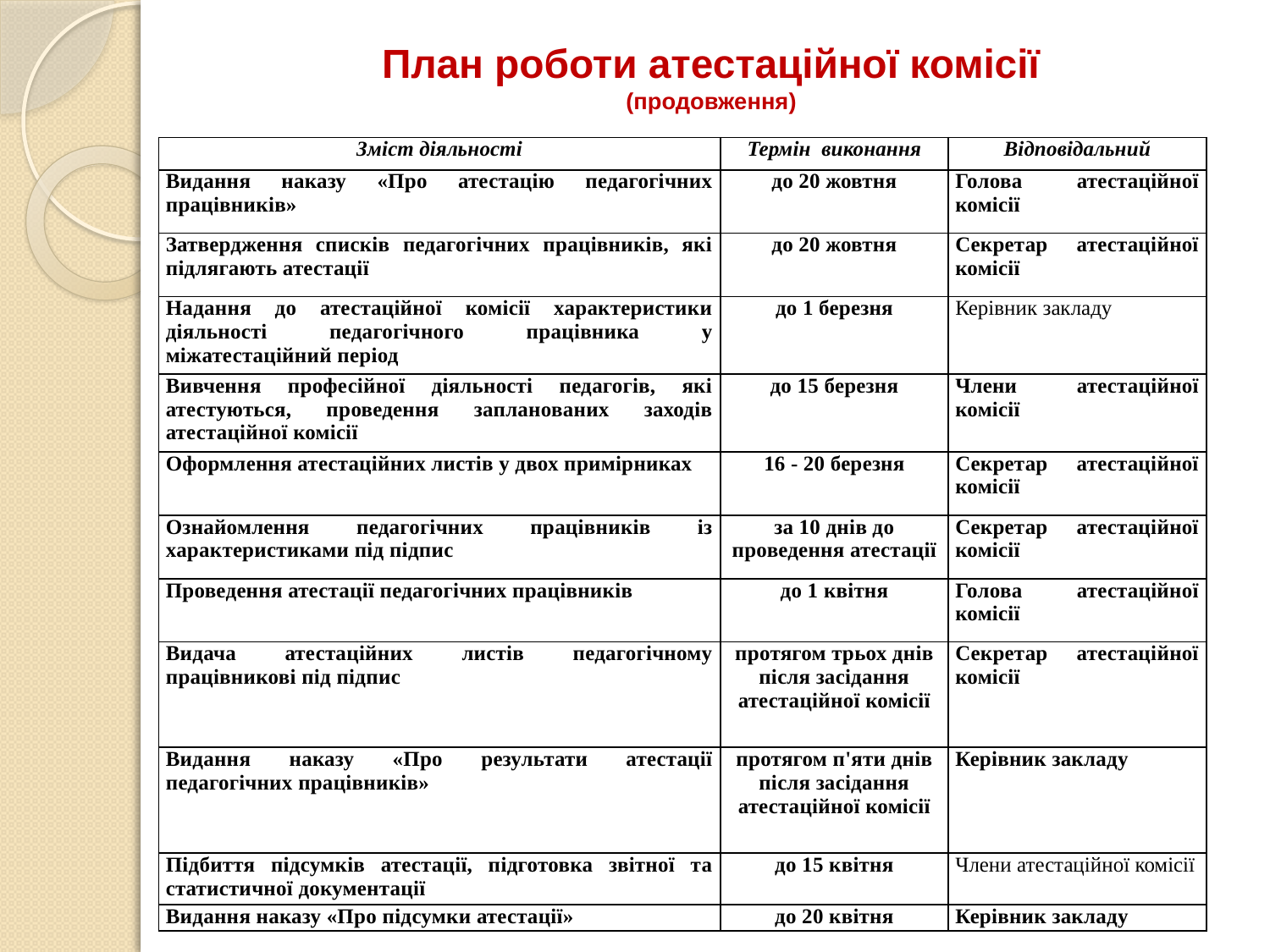

# План роботи атестаційної комісії (продовження)
| Зміст діяльності | Термін виконання | Відповідальний |
| --- | --- | --- |
| Видання наказу «Про атестацію педагогічних працівників» | до 20 жовтня | Голова атестаційної комісії |
| Затвердження списків педагогічних працівників, які підлягають атестації | до 20 жовтня | Секретар атестаційної комісії |
| Надання до атестаційної комісії характеристики діяльності педагогічного працівника у міжатестаційний період | до 1 березня | Керівник закладу |
| Вивчення професійної діяльності педагогів, які атестуються, проведення запланованих заходів атестаційної комісії | до 15 березня | Члени атестаційної комісії |
| Оформлення атестаційних листів у двох примірниках | 16 - 20 березня | Секретар атестаційної комісії |
| Ознайомлення педагогічних працівників із характеристиками під підпис | за 10 днів до проведення атестації | Секретар атестаційної комісії |
| Проведення атестації педагогічних працівників | до 1 квітня | Голова атестаційної комісії |
| Видача атестаційних листів педагогічному працівникові під підпис | протягом трьох днів після засідання атестаційної комісії | Секретар атестаційної комісії |
| Видання наказу «Про результати атестації педагогічних працівників» | протягом п'яти днів після засідання атестаційної комісії | Керівник закладу |
| Підбиття підсумків атестації, підготовка звітної та статистичної документації | до 15 квітня | Члени атестаційної комісії |
| Видання наказу «Про підсумки атестації» | до 20 квітня | Керівник закладу |